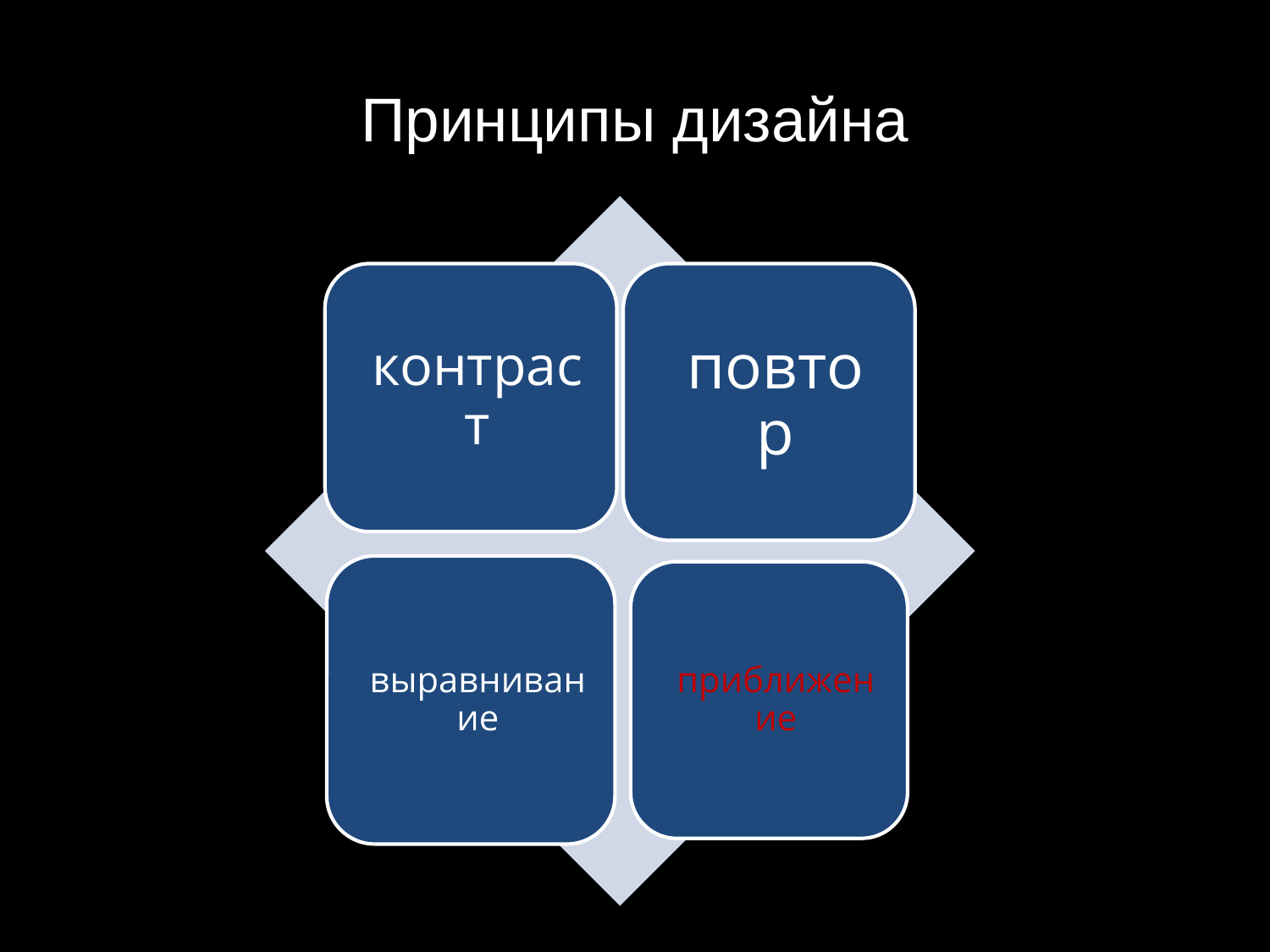

# Принципы дизайна
контраст
повтор
выравнивание
приближение